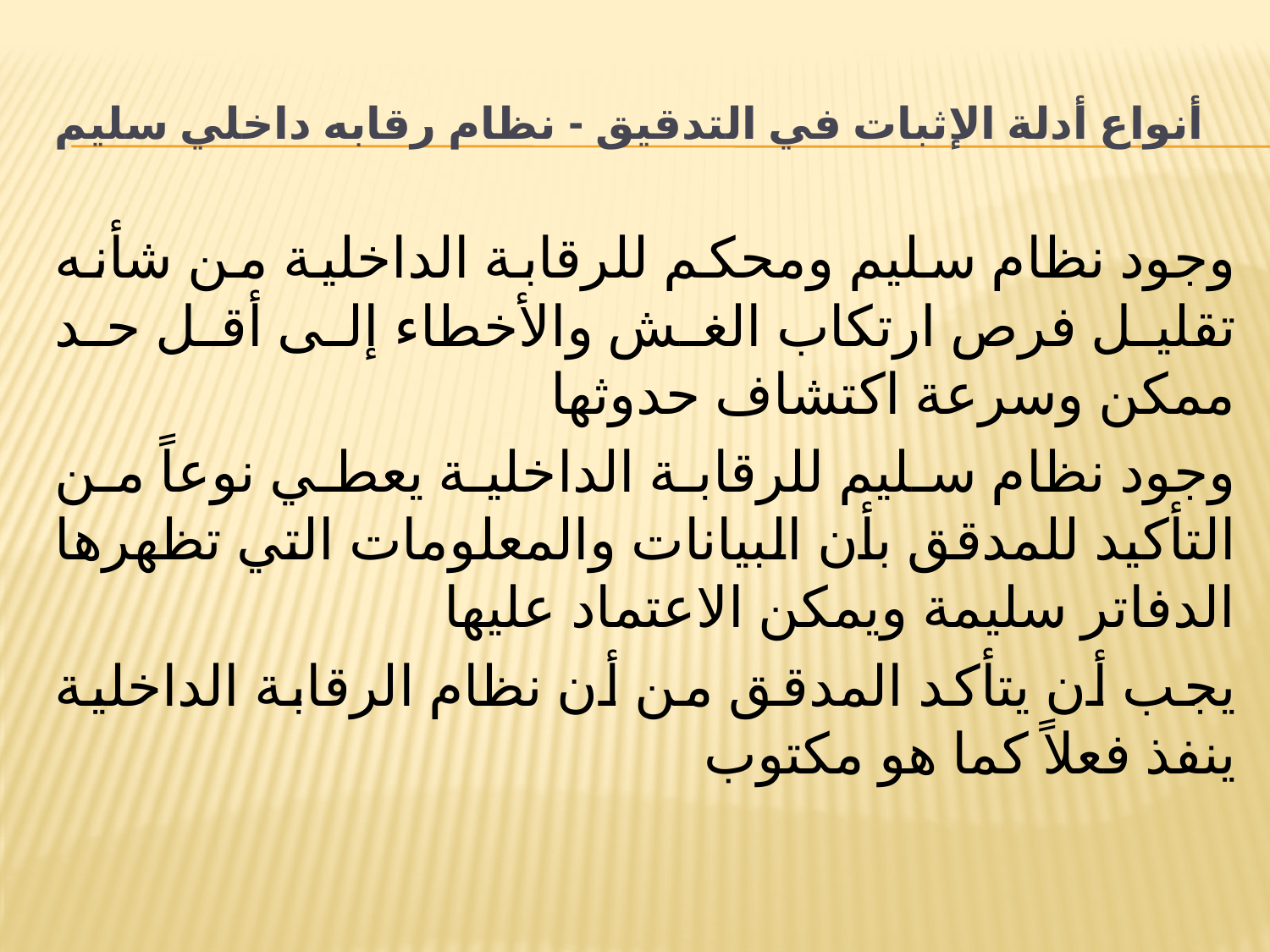

# أنواع أدلة الإثبات في التدقيق - نظام رقابه داخلي سليم
وجود نظام سليم ومحكم للرقابة الداخلية من شأنه تقليل فرص ارتكاب الغش والأخطاء إلى أقل حد ممكن وسرعة اكتشاف حدوثها
وجود نظام سليم للرقابة الداخلية يعطي نوعاً من التأكيد للمدقق بأن البيانات والمعلومات التي تظهرها الدفاتر سليمة ويمكن الاعتماد عليها
يجب أن يتأكد المدقق من أن نظام الرقابة الداخلية ينفذ فعلاً كما هو مكتوب